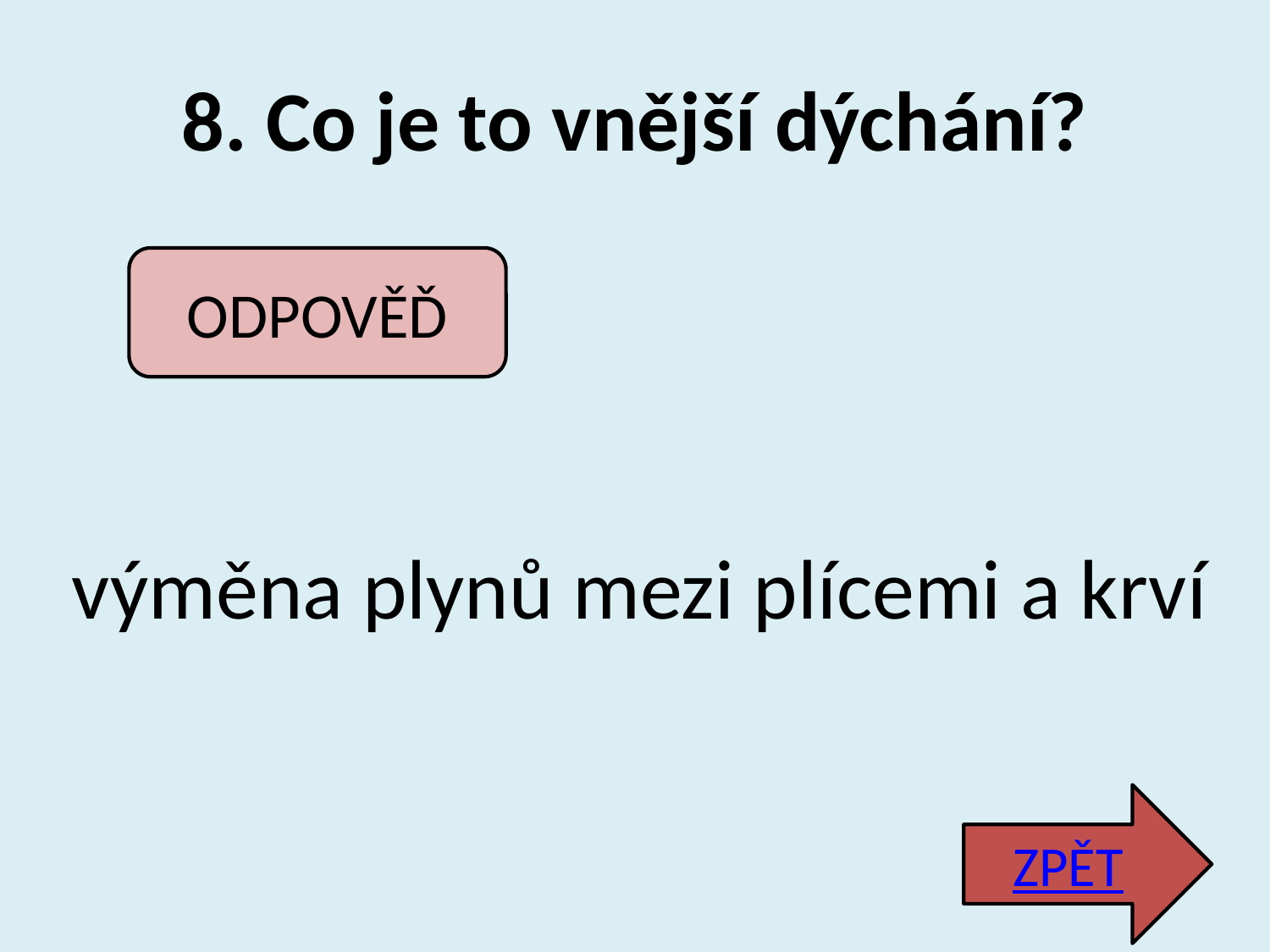

# 8. Co je to vnější dýchání?

ODPOVĚĎ

výměna plynů mezi plícemi a krví
ZPĚT